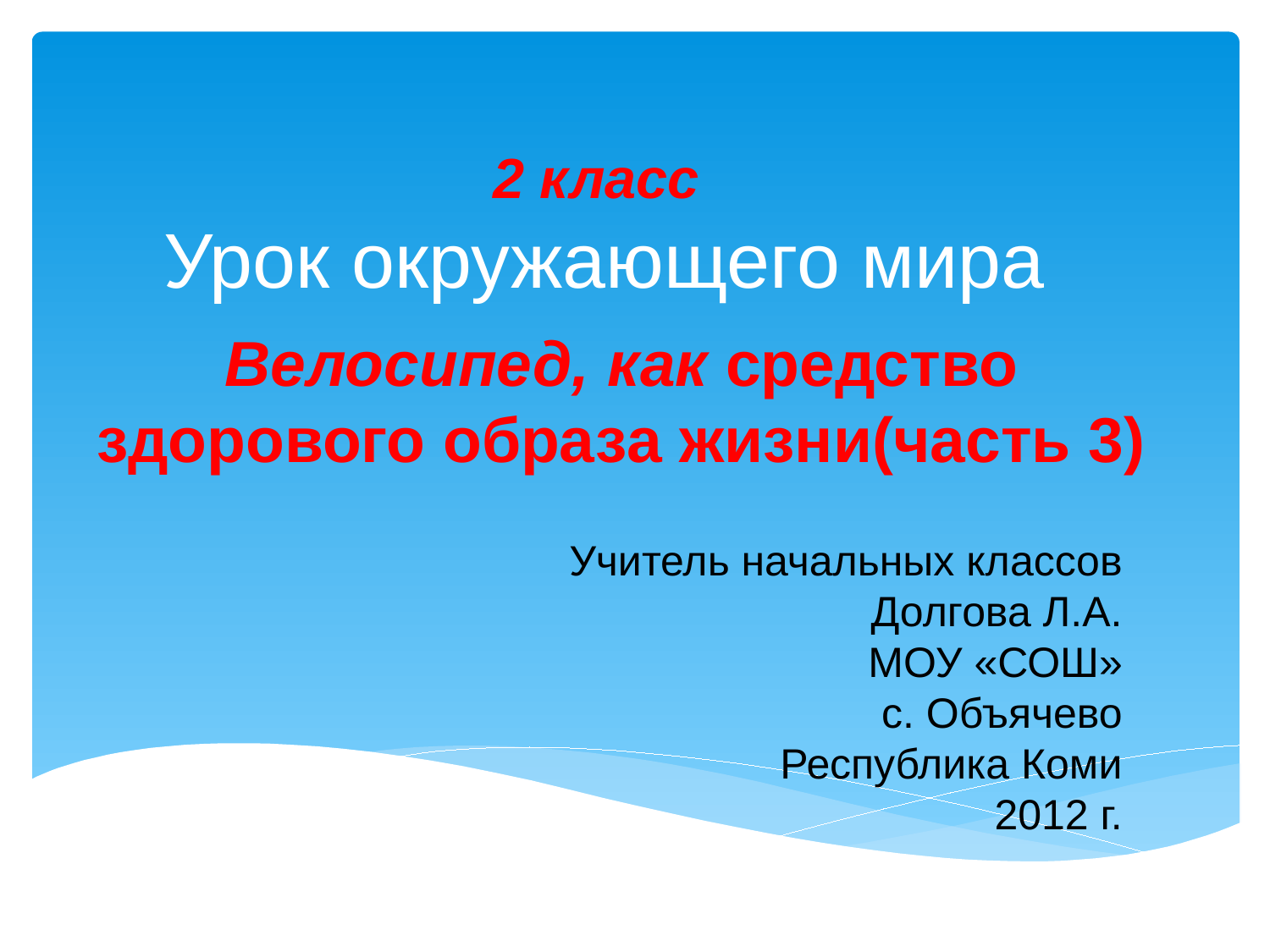

# Урок окружающего мира
 2 класс
Велосипед, как средство здорового образа жизни(часть 3)

Учитель начальных классов
Долгова Л.А.
МОУ «СОШ»
с. Объячево
Республика Коми
2012 г.